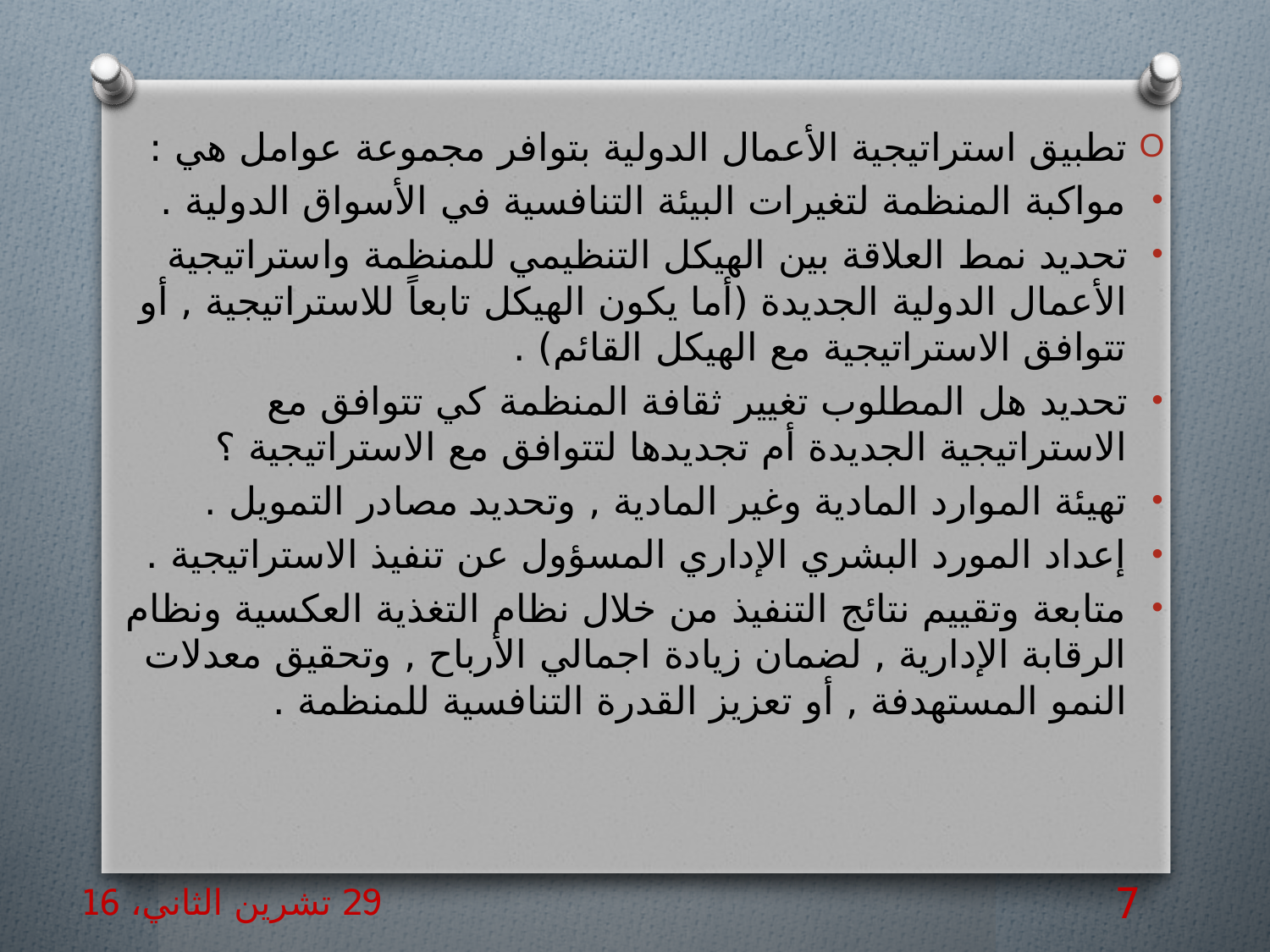

تطبيق استراتيجية الأعمال الدولية بتوافر مجموعة عوامل هي :
مواكبة المنظمة لتغيرات البيئة التنافسية في الأسواق الدولية .
تحديد نمط العلاقة بين الهيكل التنظيمي للمنظمة واستراتيجية الأعمال الدولية الجديدة (أما يكون الهيكل تابعاً للاستراتيجية , أو تتوافق الاستراتيجية مع الهيكل القائم) .
تحديد هل المطلوب تغيير ثقافة المنظمة كي تتوافق مع الاستراتيجية الجديدة أم تجديدها لتتوافق مع الاستراتيجية ؟
تهيئة الموارد المادية وغير المادية , وتحديد مصادر التمويل .
إعداد المورد البشري الإداري المسؤول عن تنفيذ الاستراتيجية .
متابعة وتقييم نتائج التنفيذ من خلال نظام التغذية العكسية ونظام الرقابة الإدارية , لضمان زيادة اجمالي الأرباح , وتحقيق معدلات النمو المستهدفة , أو تعزيز القدرة التنافسية للمنظمة .

29 تشرين الثاني، 16
7